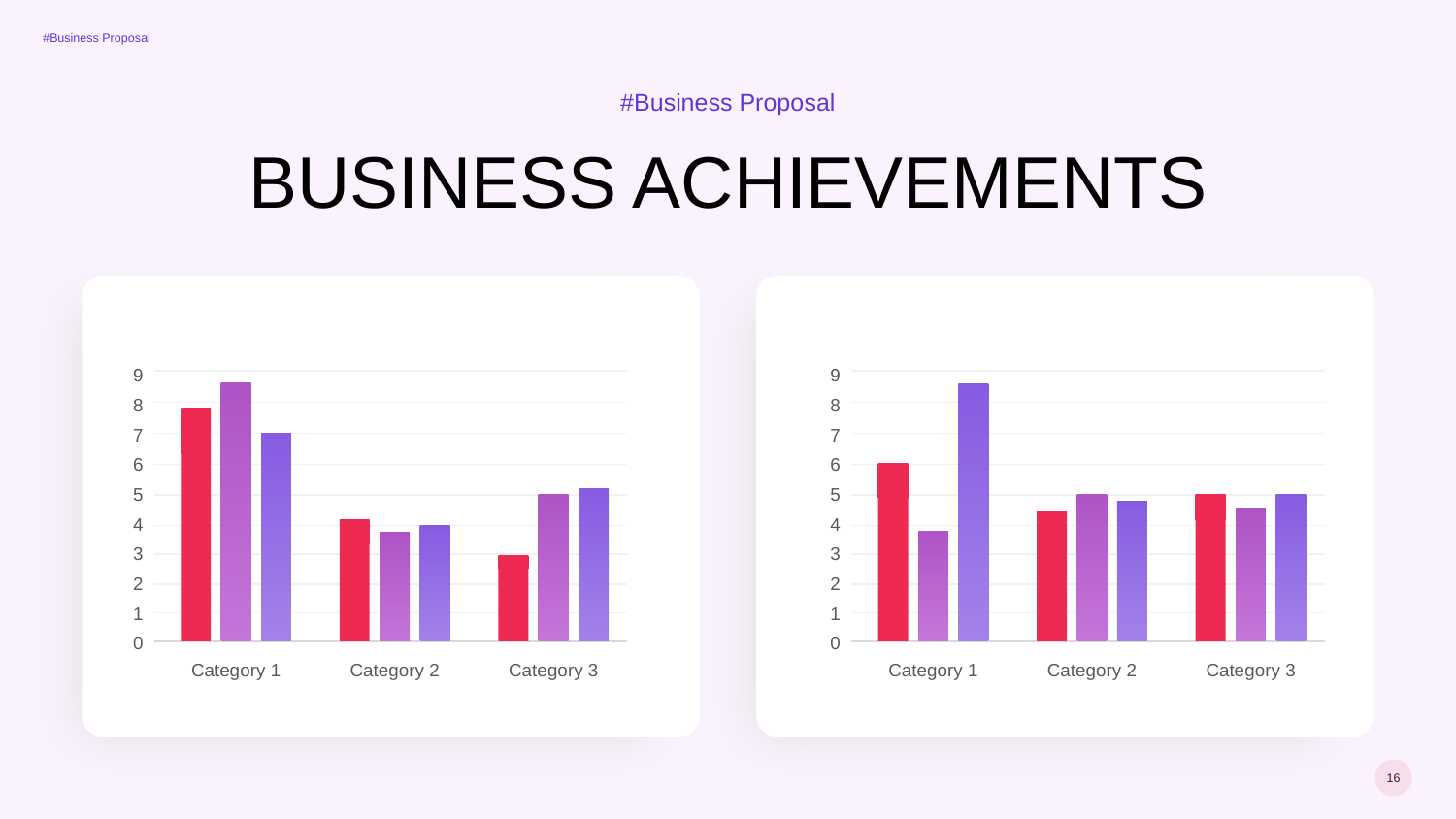

#Business Proposal
BUSINESS ACHIEVEMENTS

9
8
7
6
5
4
3
2
1
0
9
8
7
6
5
4
3
2
1
0

Category 2
Category 3
Category 1

Category 2
Category 3
Category 1